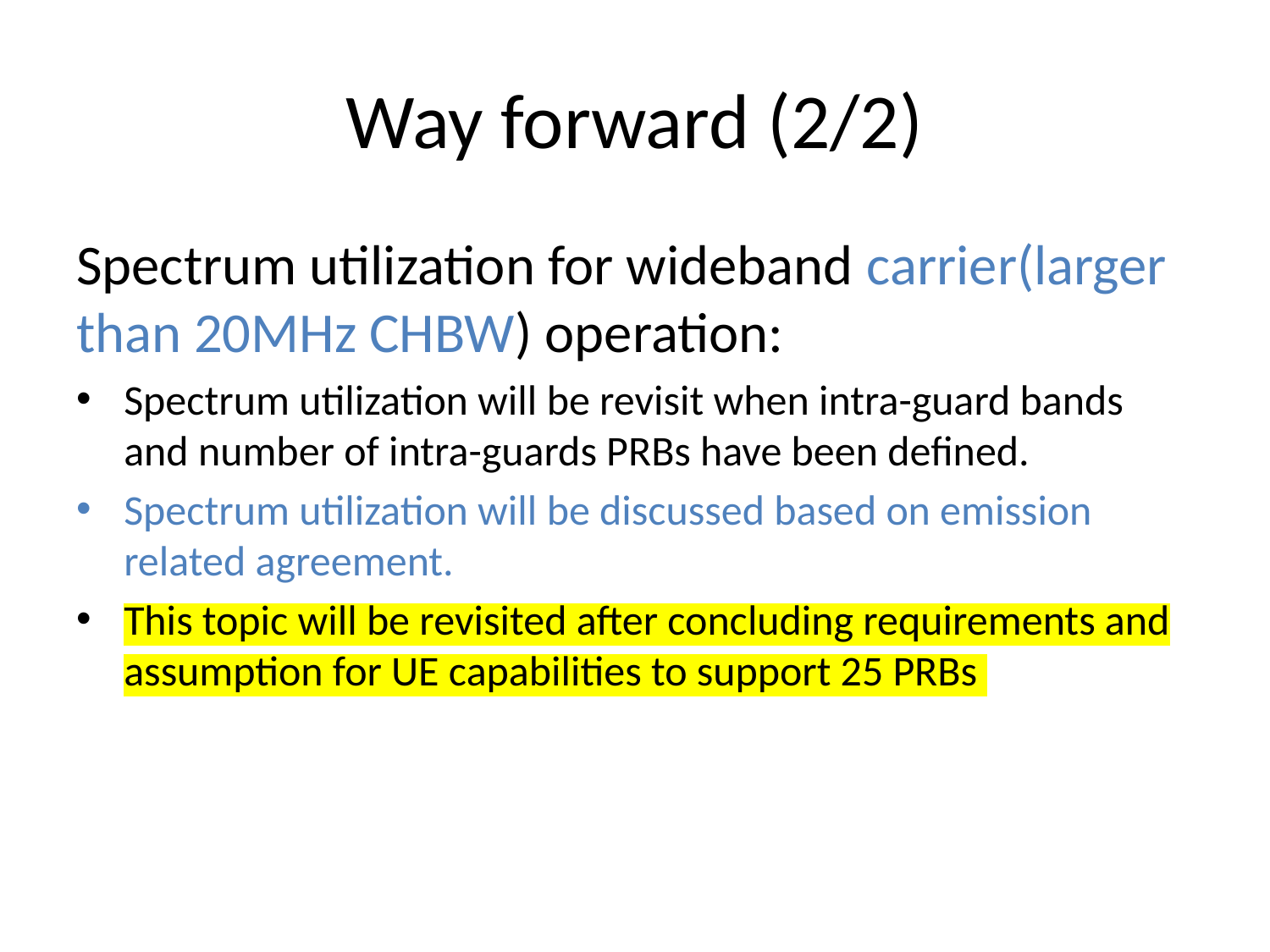

# Way forward (2/2)
Spectrum utilization for wideband carrier(larger than 20MHz CHBW) operation:
Spectrum utilization will be revisit when intra-guard bands and number of intra-guards PRBs have been defined.
Spectrum utilization will be discussed based on emission related agreement.
This topic will be revisited after concluding requirements and assumption for UE capabilities to support 25 PRBs